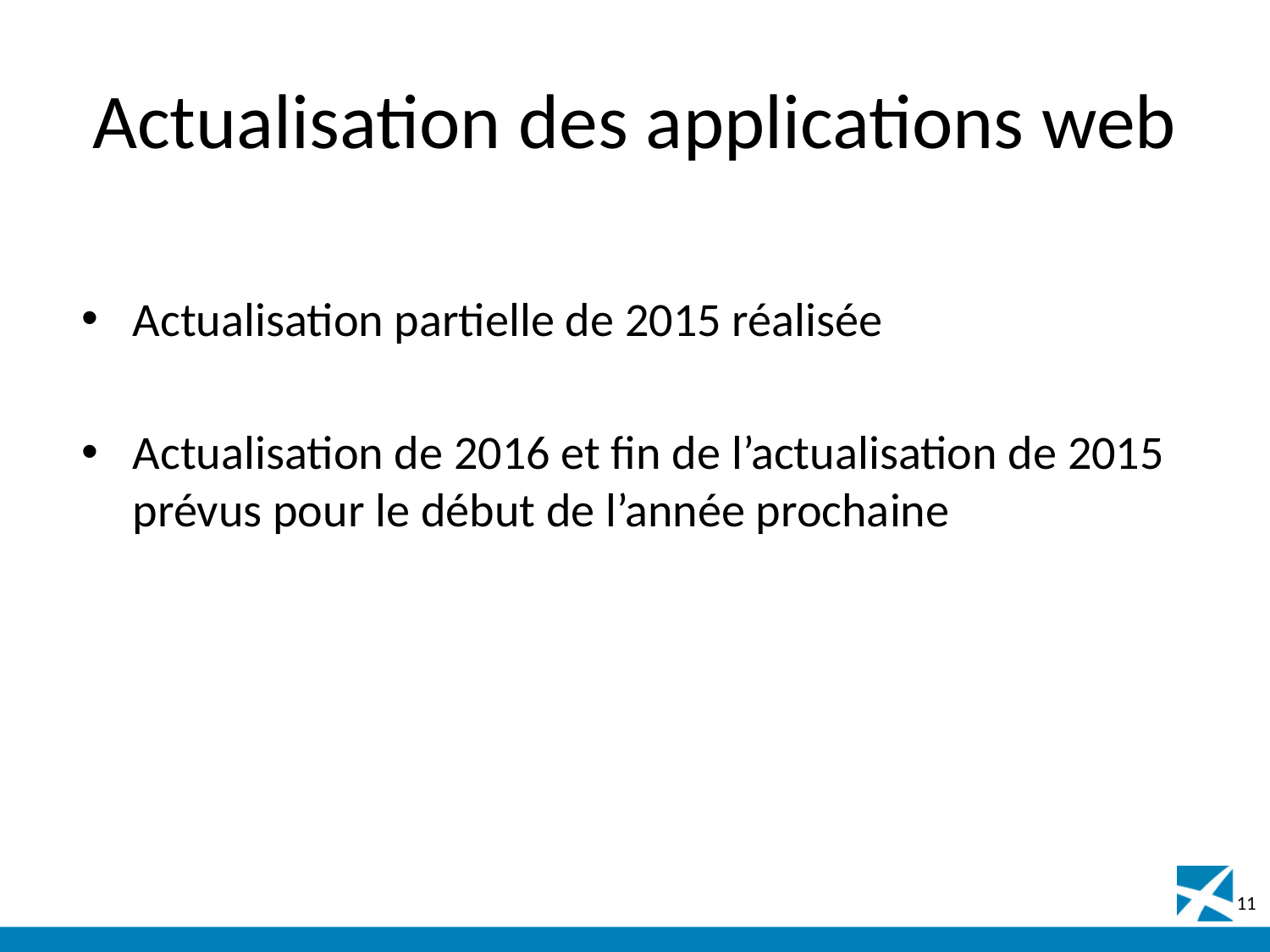

# Actualisation des applications web

Actualisation partielle de 2015 réalisée

Actualisation de 2016 et fin de l’actualisation de 2015 prévus pour le début de l’année prochaine